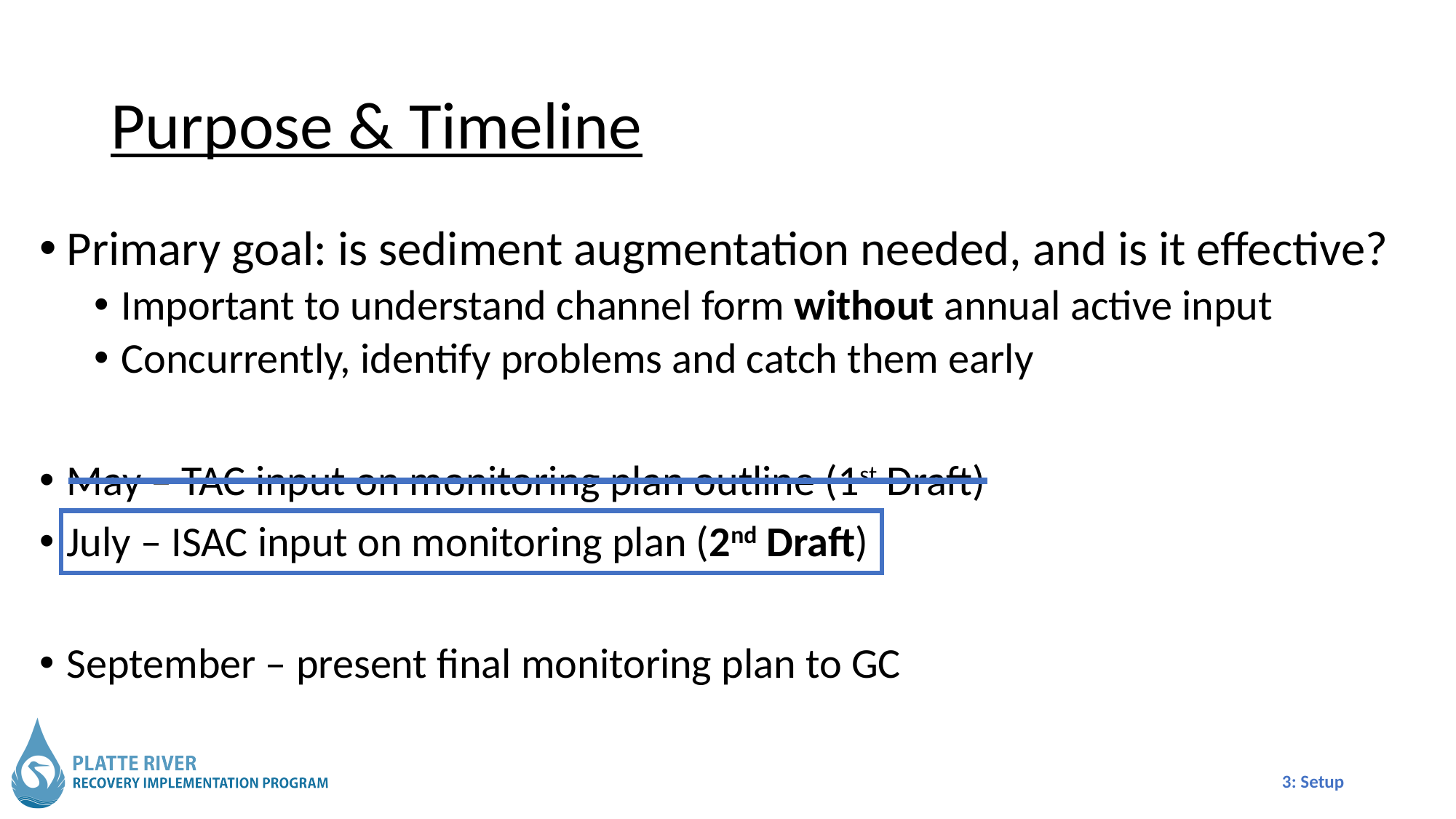

# Purpose & Timeline
Primary goal: is sediment augmentation needed, and is it effective?
Important to understand channel form without annual active input
Concurrently, identify problems and catch them early

May – TAC input on monitoring plan outline (1st Draft)
July – ISAC input on monitoring plan (2nd Draft)

September – present final monitoring plan to GC

3: Setup